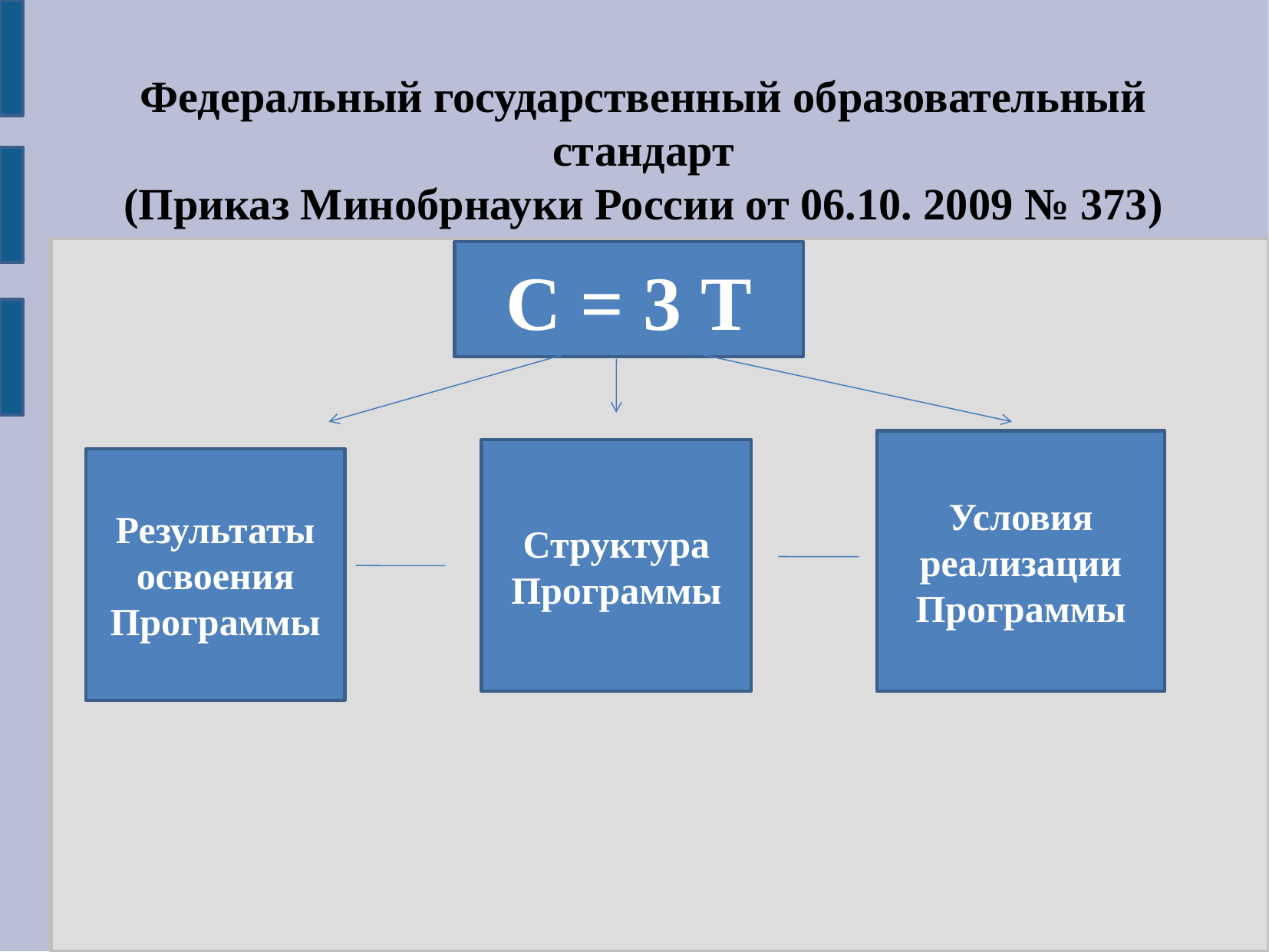

Федеральный государственный образовательный стандарт
(Приказ Минобрнауки России от 06.10. 2009 № 373)

С = 3 Т
Условия реализации Программы
Структура Программы
Результаты освоения Программы